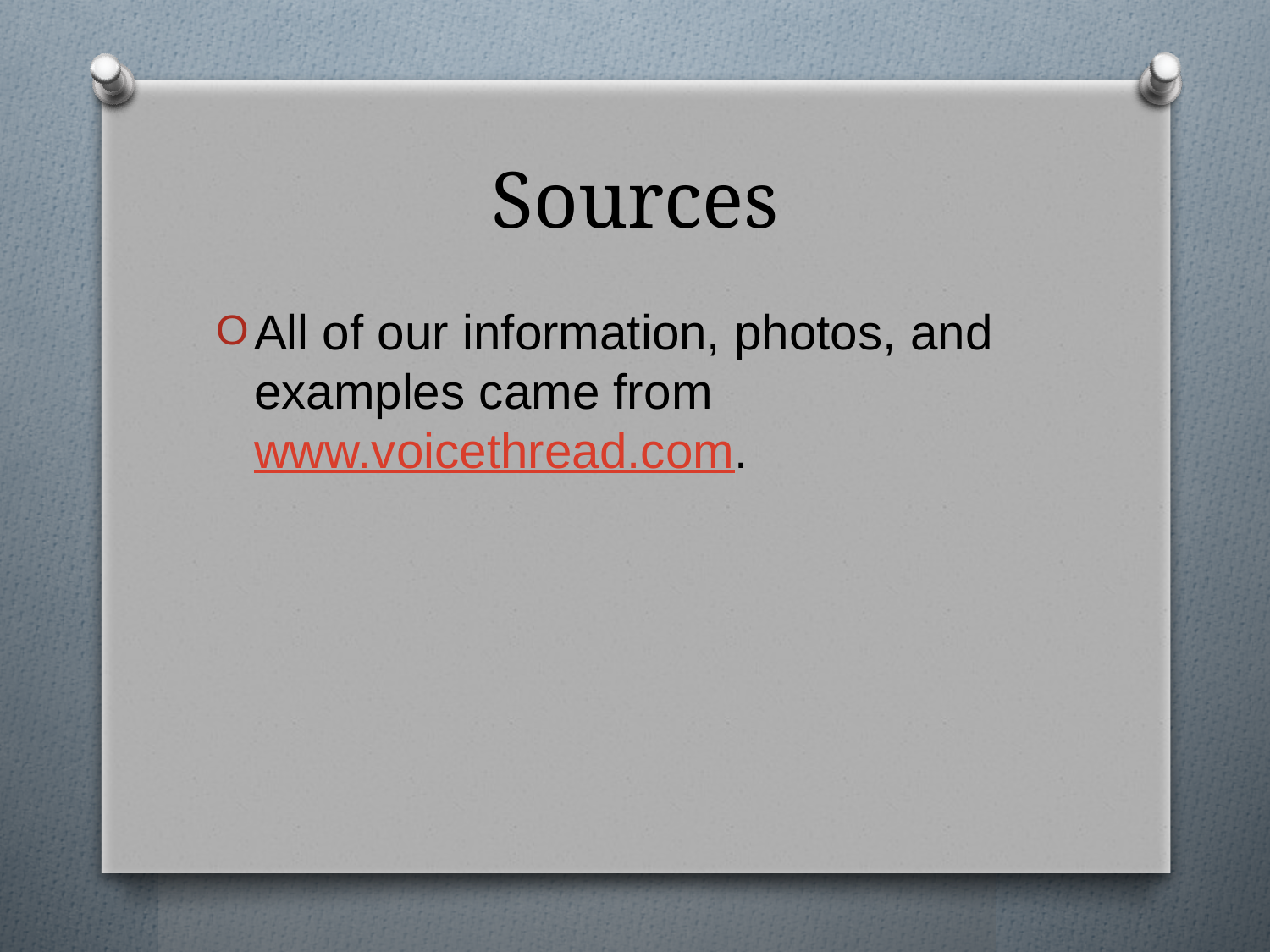

# Sources
All of our information, photos, and examples came from www.voicethread.com.